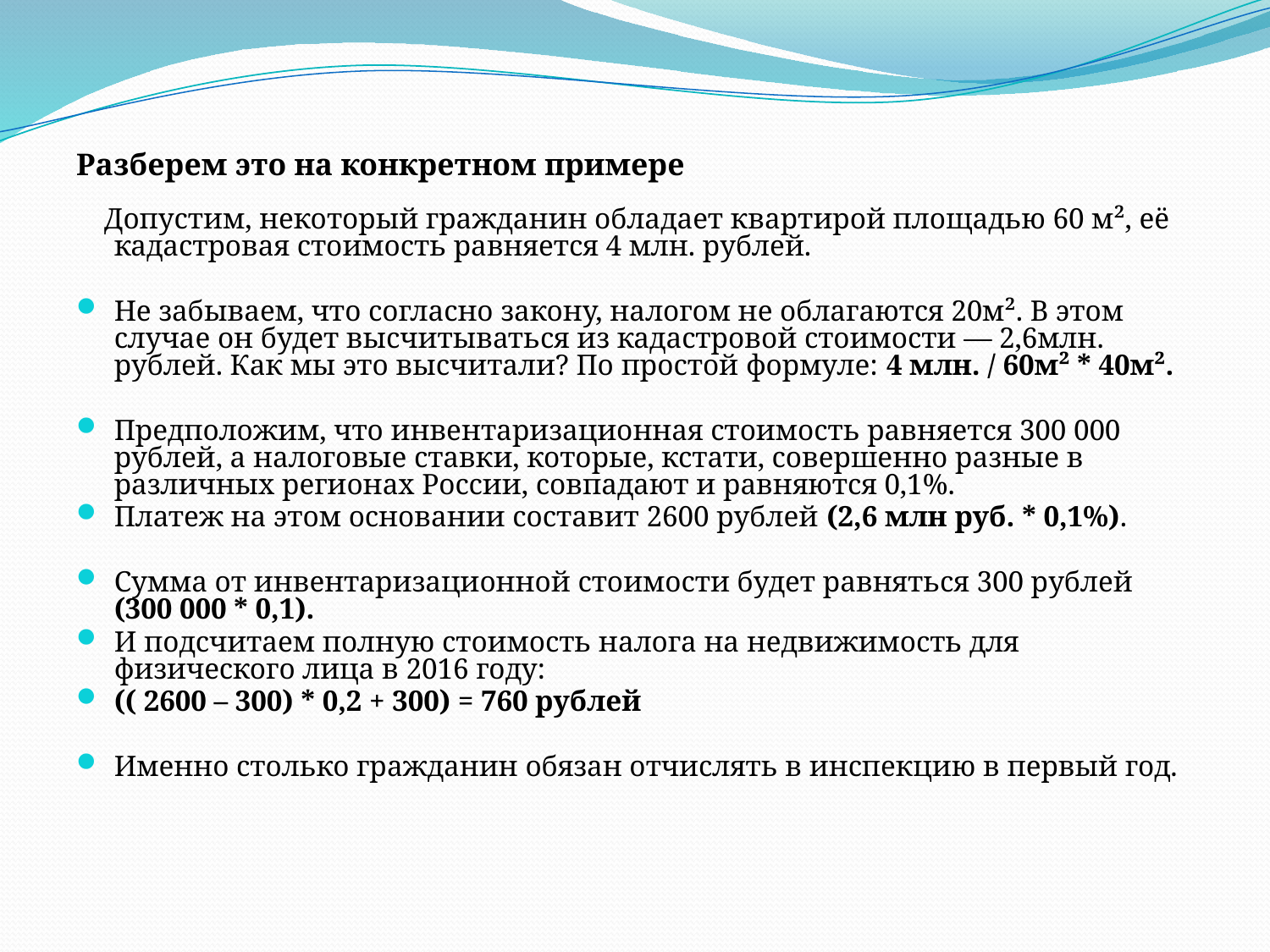

Разберем это на конкретном примере

      Допустим, некоторый гражданин обладает квартирой площадью 60 м², её кадастровая стоимость равняется 4 млн. рублей.

Не забываем, что согласно закону, налогом не облагаются 20м². В этом случае он будет высчитываться из кадастровой стоимости — 2,6млн. рублей. Как мы это высчитали? По простой формуле: 4 млн. / 60м² * 40м².

Предположим, что инвентаризационная стоимость равняется 300 000 рублей, а налоговые ставки, которые, кстати, совершенно разные в различных регионах России, совпадают и равняются 0,1%.
Платеж на этом основании составит 2600 рублей (2,6 млн руб. * 0,1%).

Сумма от инвентаризационной стоимости будет равняться 300 рублей (300 000 * 0,1).
И подсчитаем полную стоимость налога на недвижимость для физического лица в 2016 году:
(( 2600 – 300) * 0,2 + 300) = 760 рублей

Именно столько гражданин обязан отчислять в инспекцию в первый год.